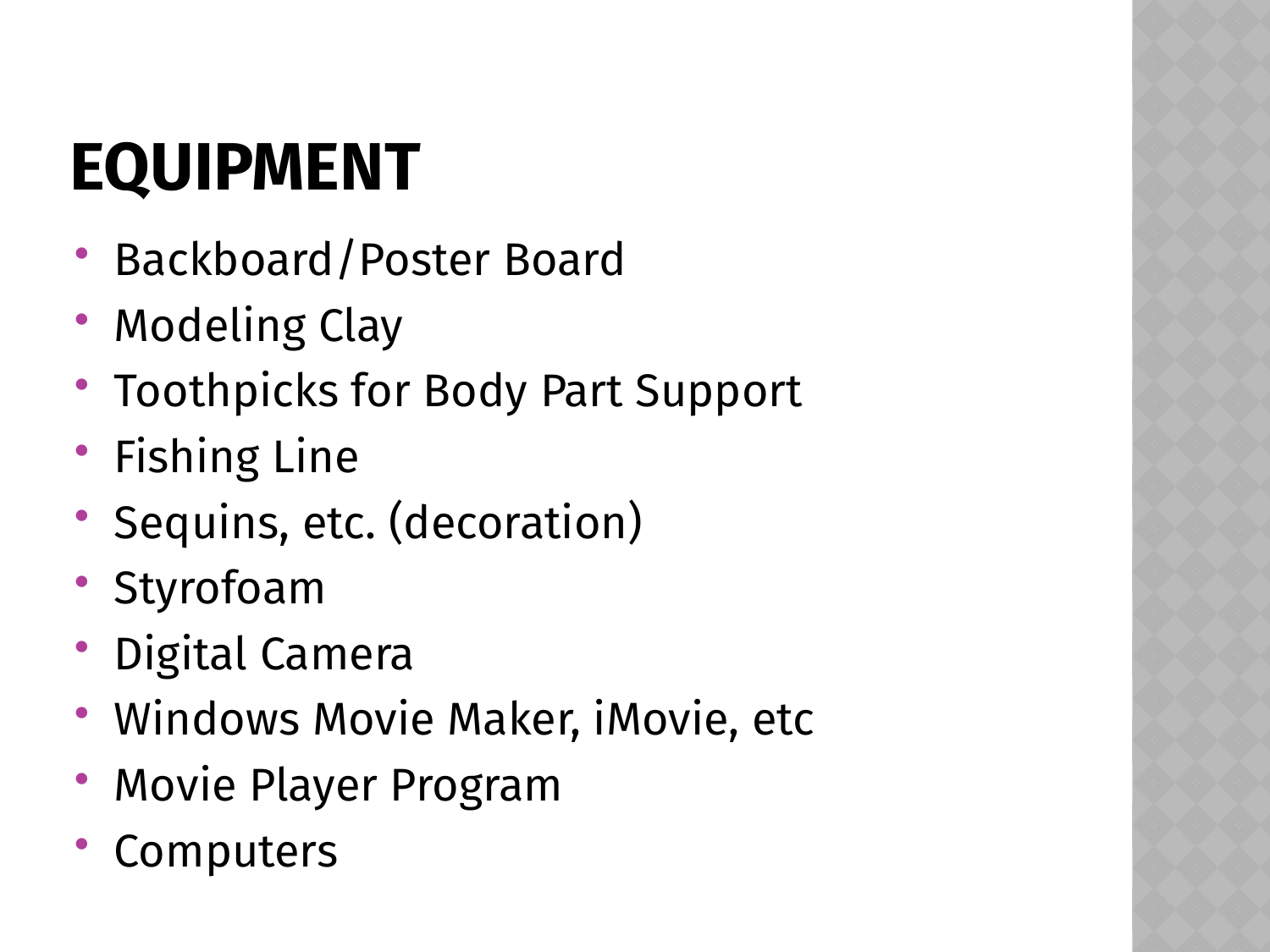

# Equipment
Backboard/Poster Board
Modeling Clay
Toothpicks for Body Part Support
Fishing Line
Sequins, etc. (decoration)
Styrofoam
Digital Camera
Windows Movie Maker, iMovie, etc
Movie Player Program
Computers